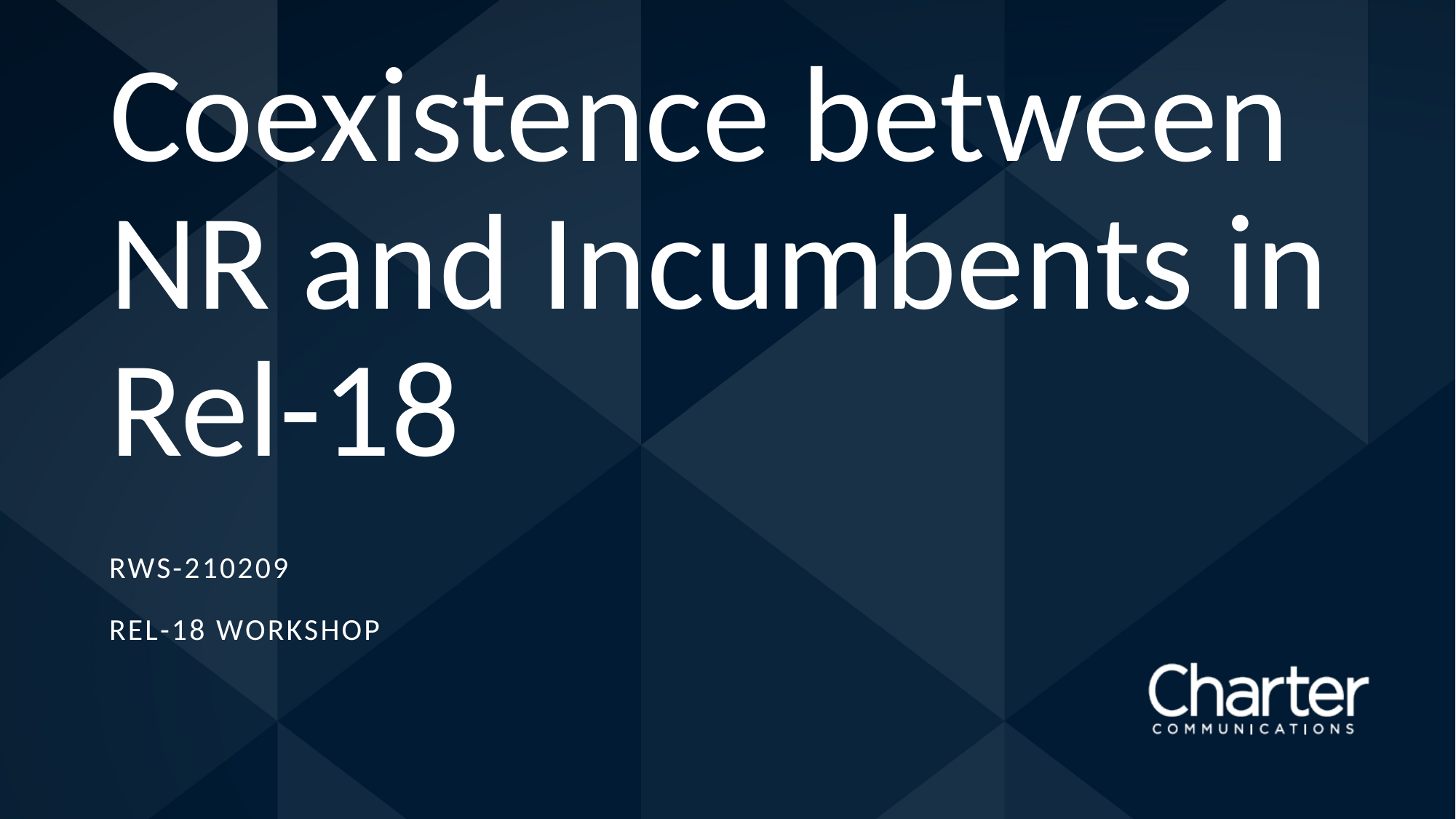

# Coexistence between NR and Incumbents in Rel-18
RWS-210209
Rel-18 Workshop